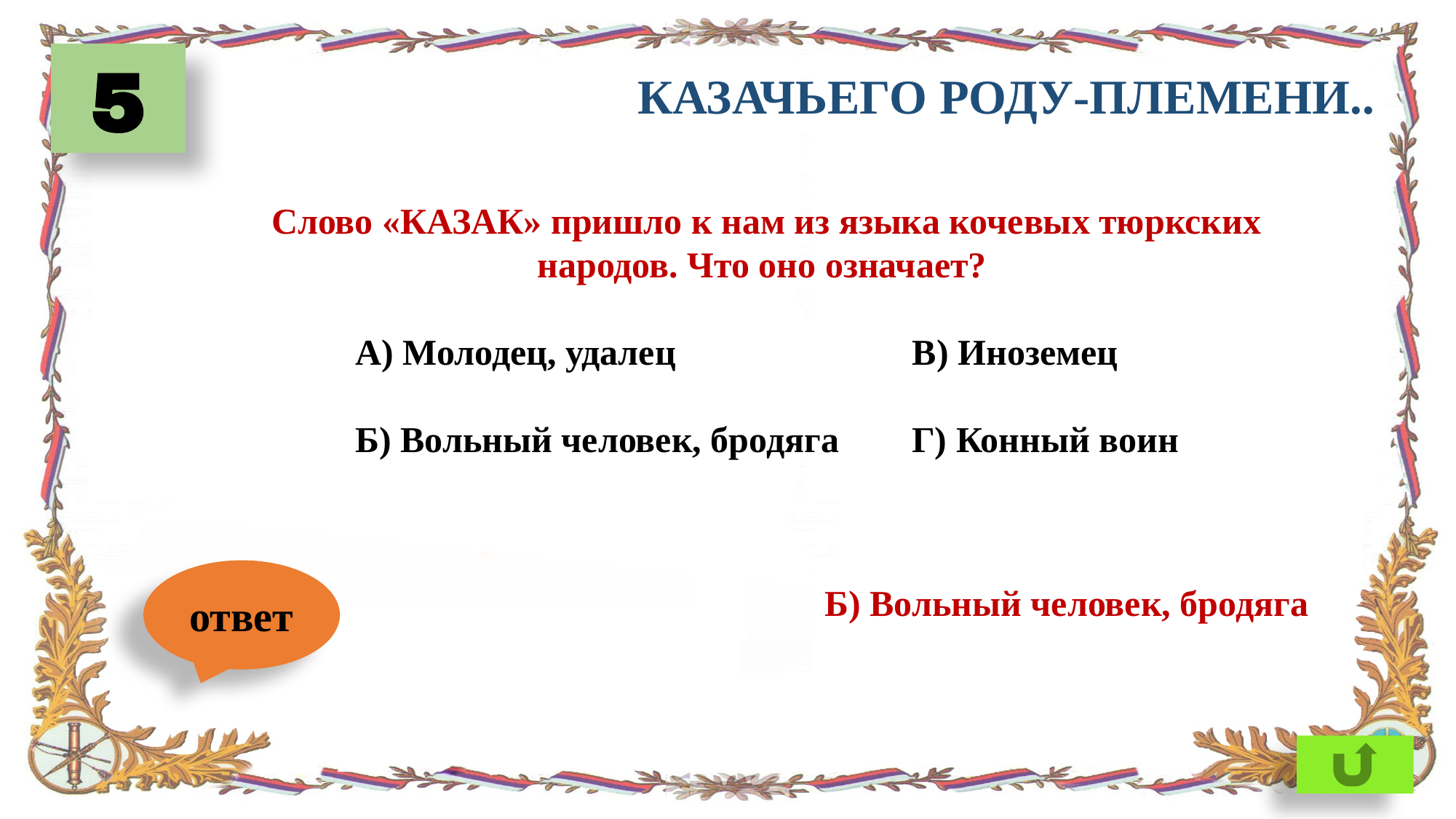

5
КАЗАЧЬЕГО РОДУ-ПЛЕМЕНИ..
Слово «КАЗАК» пришло к нам из языка кочевых тюркских народов. Что оно означает?

                 А) Молодец, удалец                          В) Иноземец

                 Б) Вольный человек, бродяга        Г) Конный воин
 Б) Вольный человек, бродяга
ответ